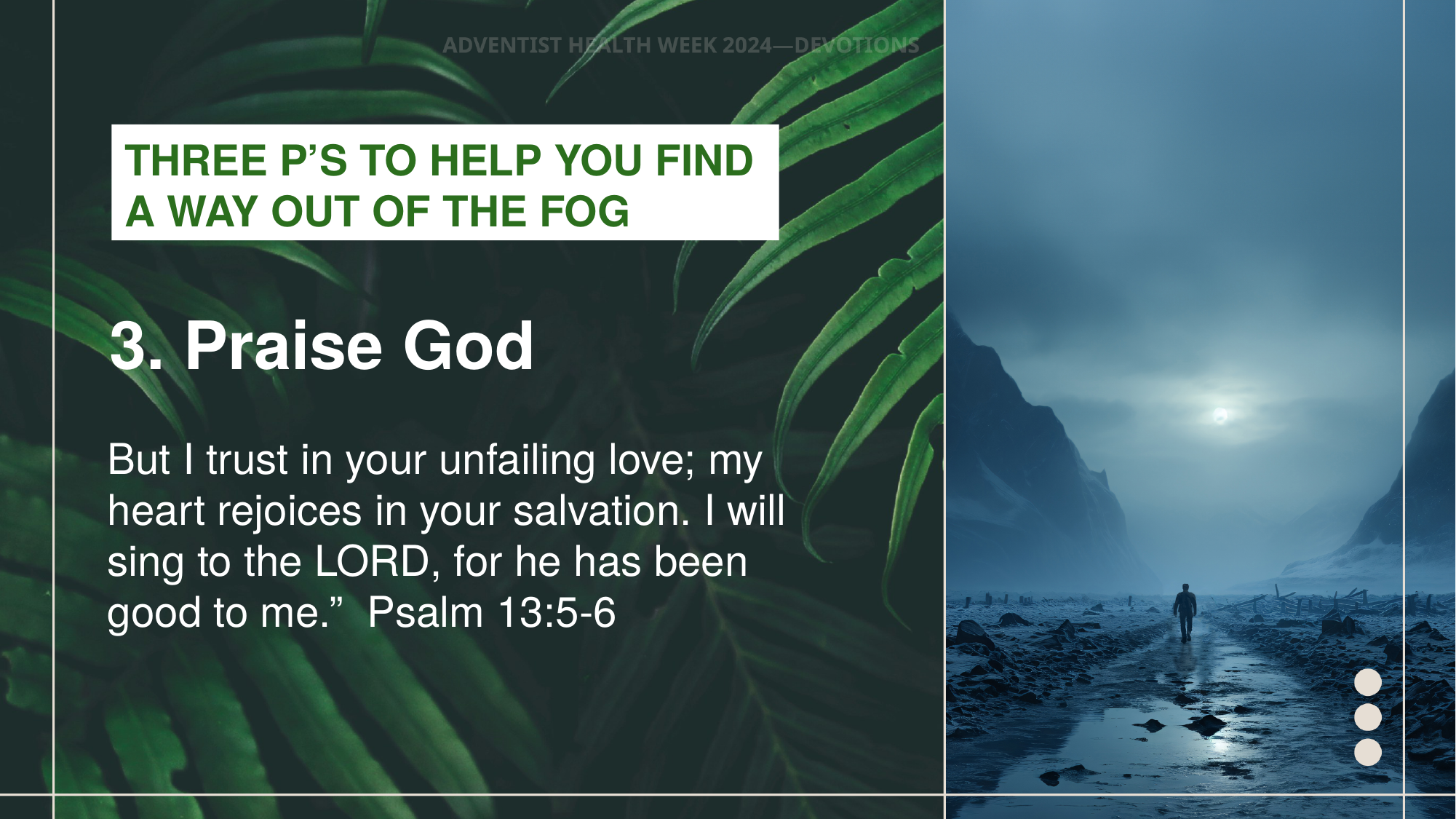

THREE P’S TO HELP YOU FIND
A WAY OUT OF THE FOG
3. Praise God
But I trust in your unfailing love; my heart rejoices in your salvation. I will sing to the LORD, for he has been good to me.”  Psalm 13:5-6